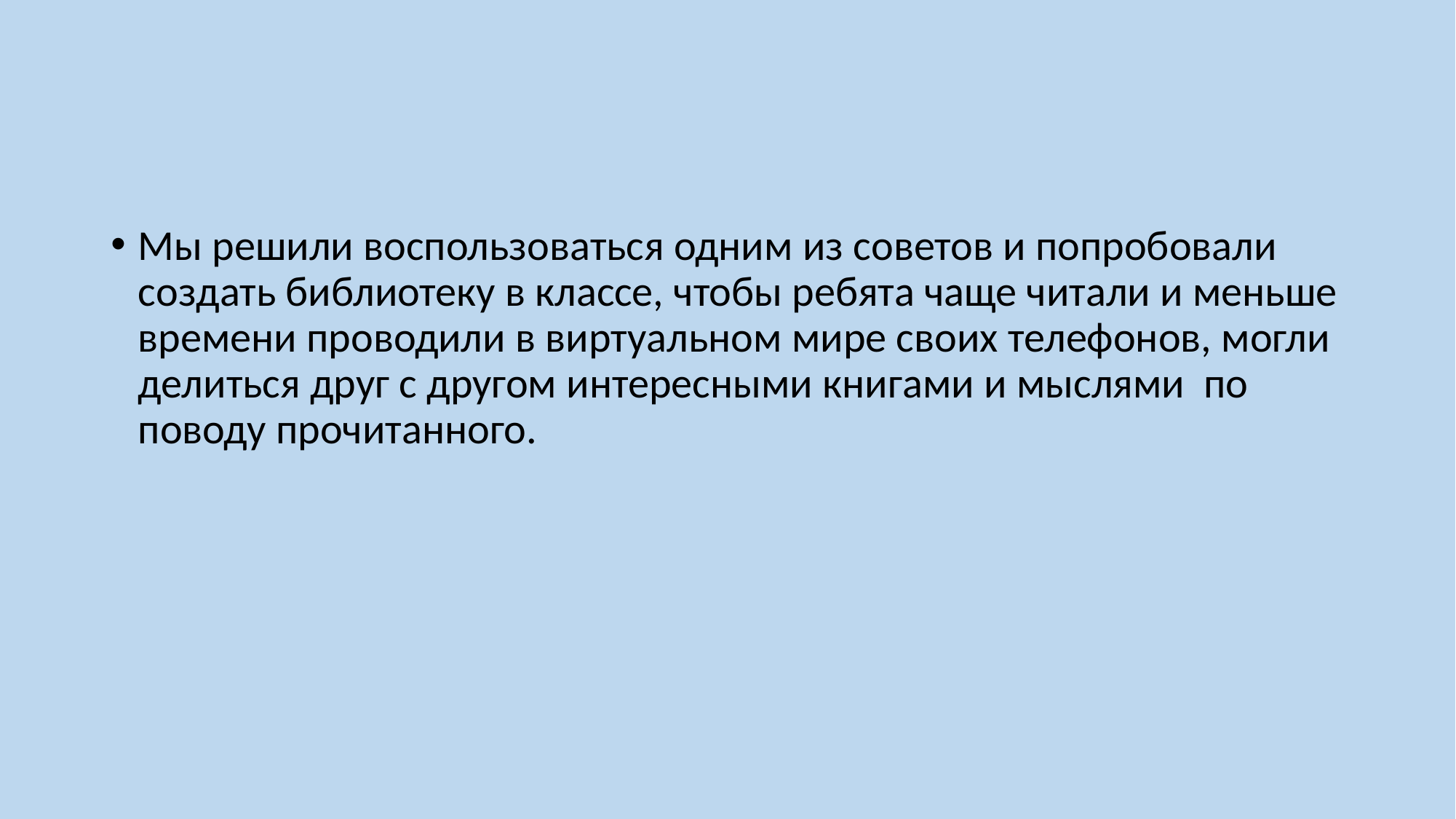

#
Мы решили воспользоваться одним из советов и попробовали создать библиотеку в классе, чтобы ребята чаще читали и меньше времени проводили в виртуальном мире своих телефонов, могли делиться друг с другом интересными книгами и мыслями  по поводу прочитанного.